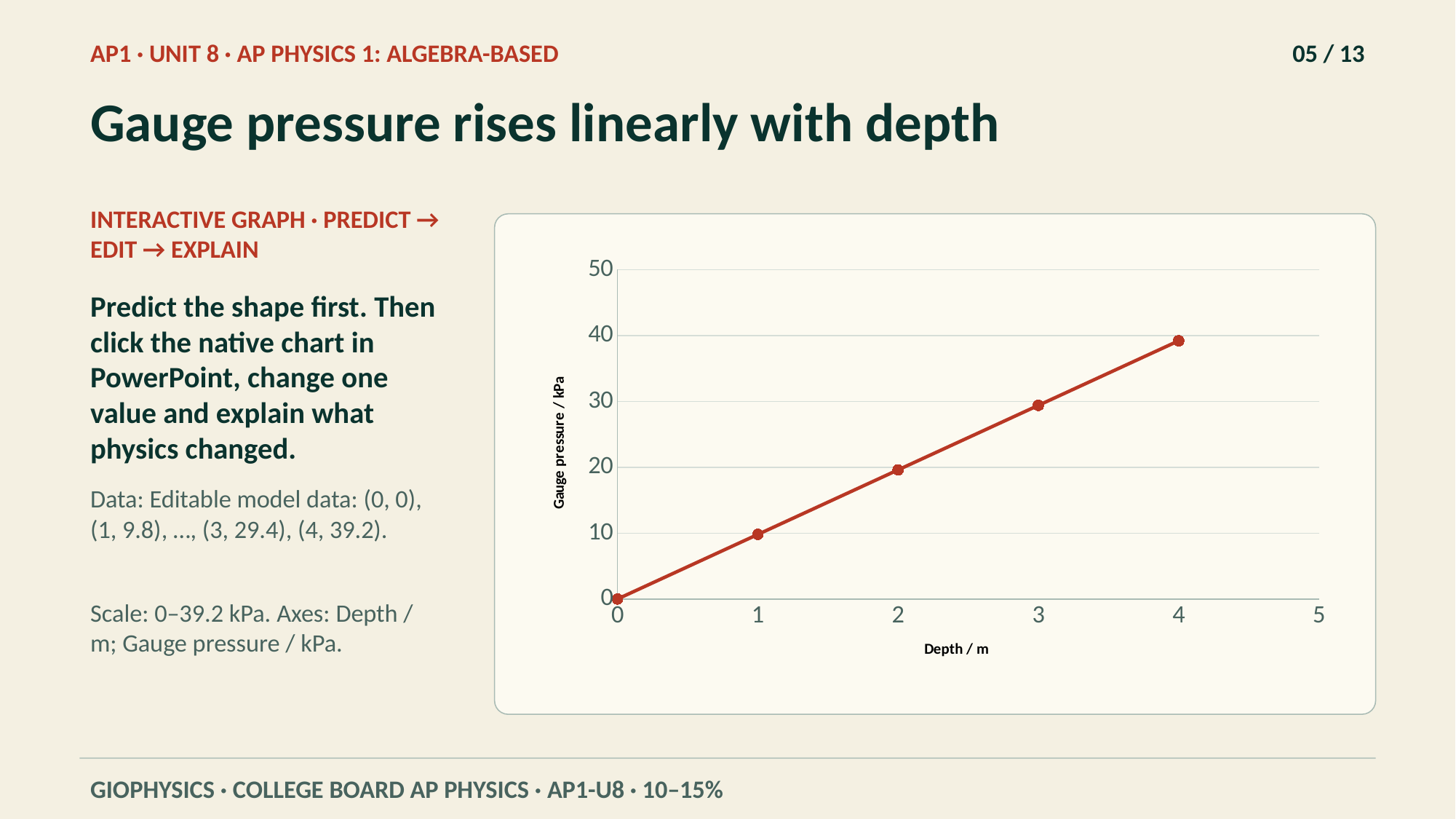

AP1 · UNIT 8 · AP PHYSICS 1: ALGEBRA-BASED
05 / 13
Gauge pressure rises linearly with depth
INTERACTIVE GRAPH · PREDICT → EDIT → EXPLAIN

### Chart

| Category |  |
|---|---|
Predict the shape first. Then click the native chart in PowerPoint, change one value and explain what physics changed.
Data: Editable model data: (0, 0), (1, 9.8), …, (3, 29.4), (4, 39.2).
Scale: 0–39.2 kPa. Axes: Depth / m; Gauge pressure / kPa.

GIOPHYSICS · COLLEGE BOARD AP PHYSICS · AP1-U8 · 10–15%